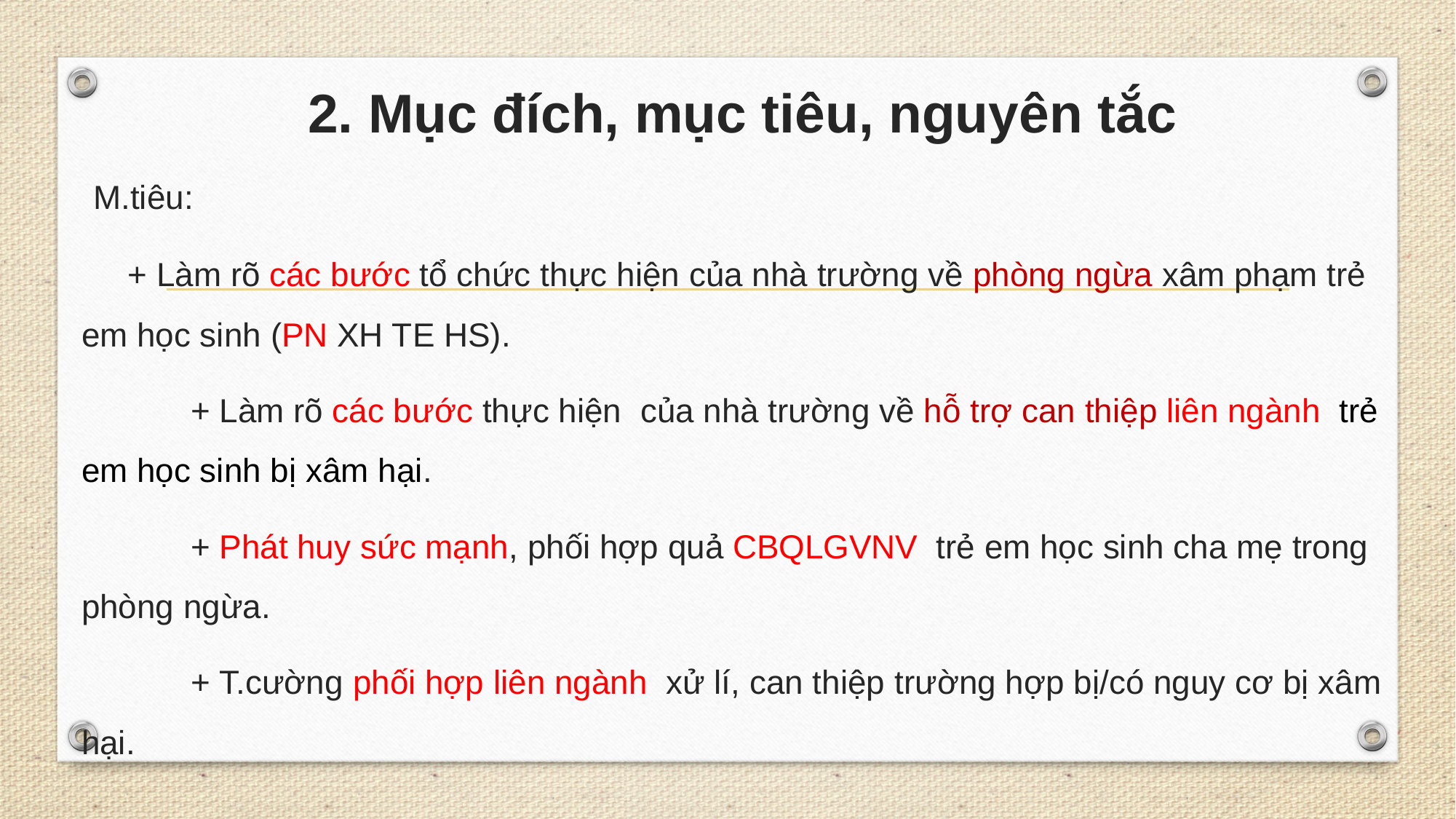

# 2. Mục đích, mục tiêu, nguyên tắc
 M.tiêu:
     + Làm rõ các bước tổ chức thực hiện của nhà trường về phòng ngừa xâm phạm trẻ em học sinh (PN XH TE HS).
	+ Làm rõ các bước thực hiện  của nhà trường về hỗ trợ can thiệp liên ngành  trẻ em học sinh bị xâm hại.
	+ Phát huy sức mạnh, phối hợp quả CBQLGVNV  trẻ em học sinh cha mẹ trong phòng ngừa.
	+ T.cường phối hợp liên ngành  xử lí, can thiệp trường hợp bị/có nguy cơ bị xâm hại.